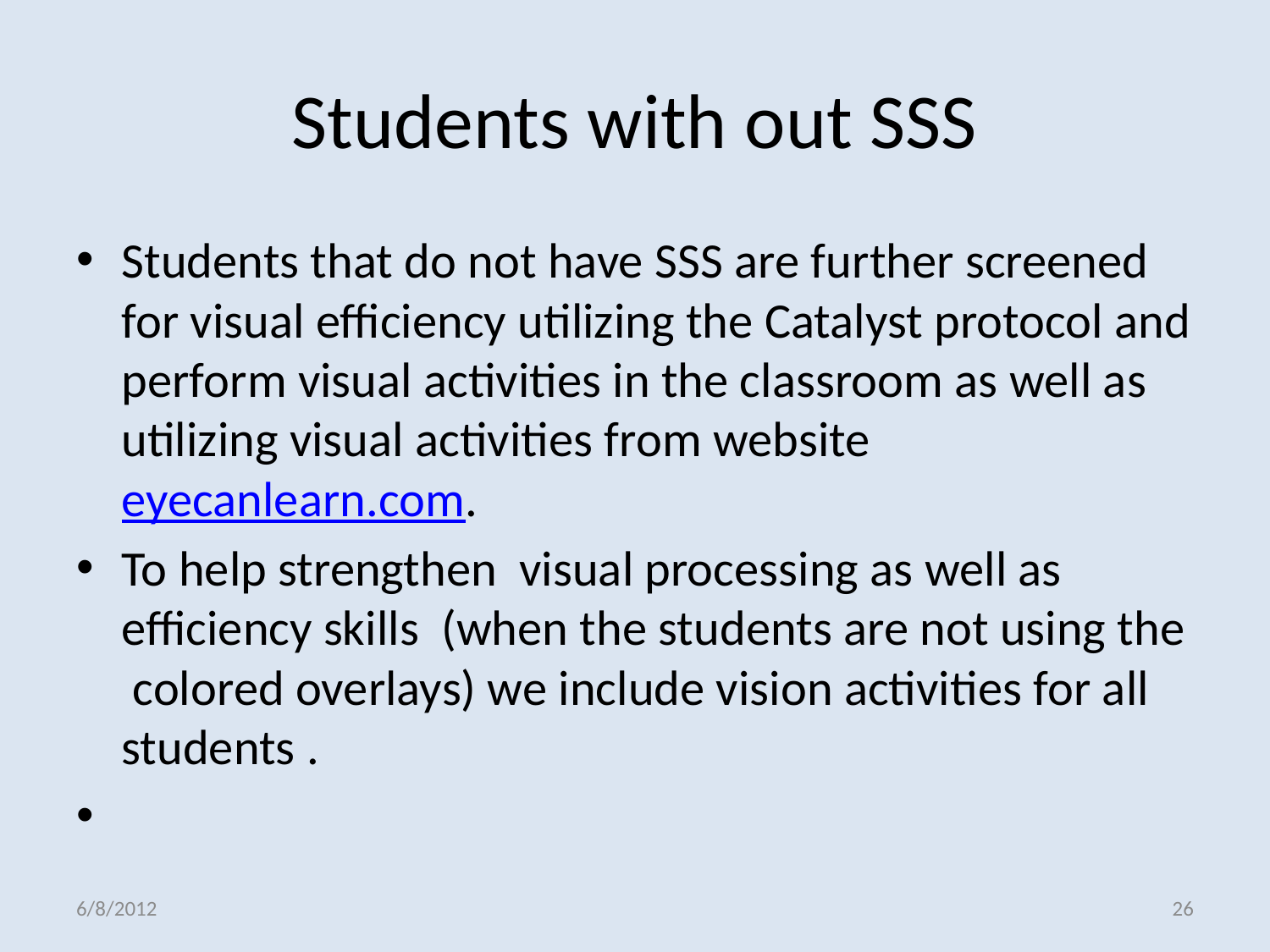

# Students with out SSS
Students that do not have SSS are further screened for visual efficiency utilizing the Catalyst protocol and perform visual activities in the classroom as well as utilizing visual activities from website eyecanlearn.com.
To help strengthen  visual processing as well as efficiency skills  (when the students are not using the  colored overlays) we include vision activities for all students .

6/8/2012
26